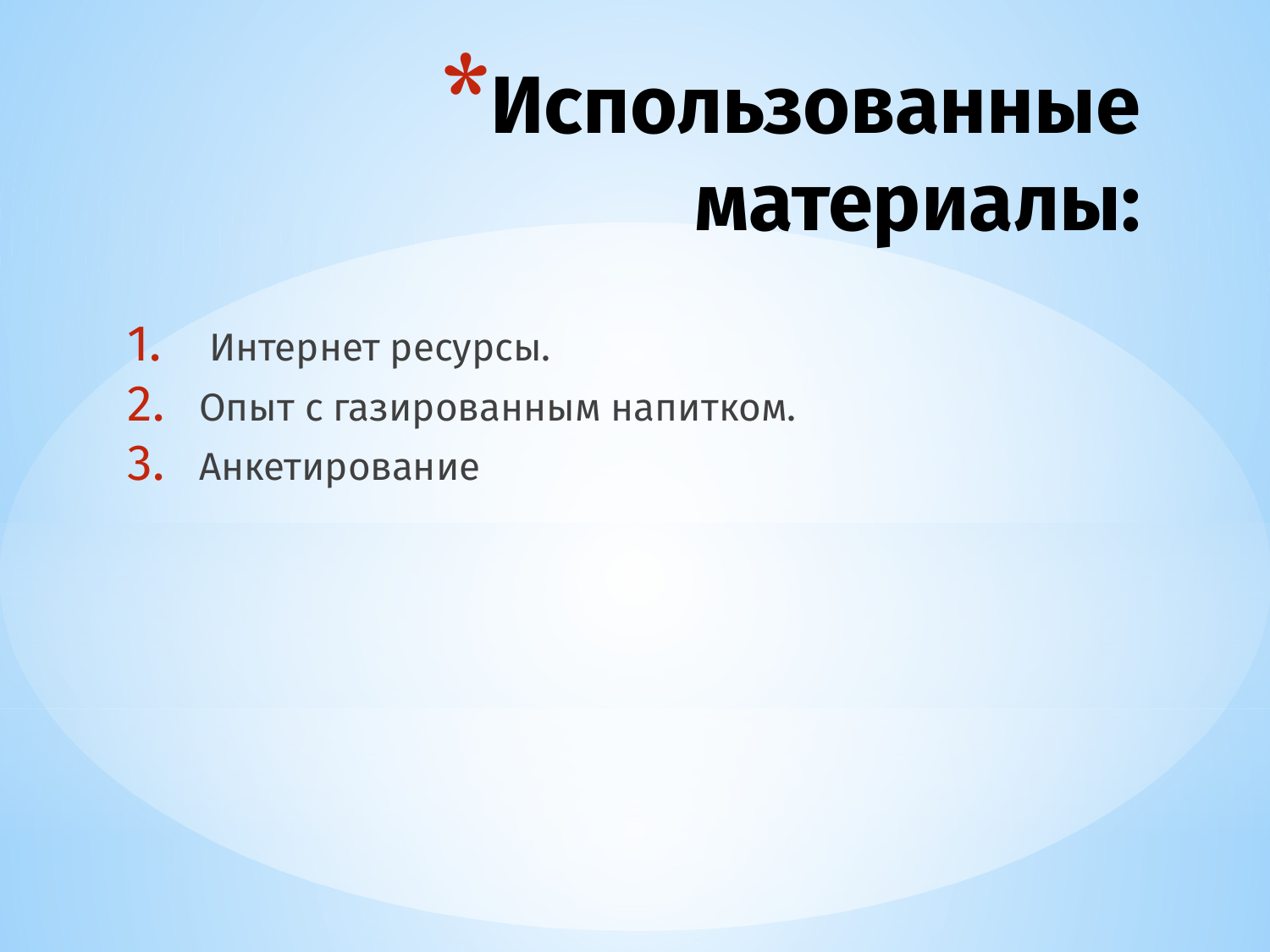

# Использованные материалы:
 Интернет ресурсы.
Опыт с газированным напитком.
Анкетирование